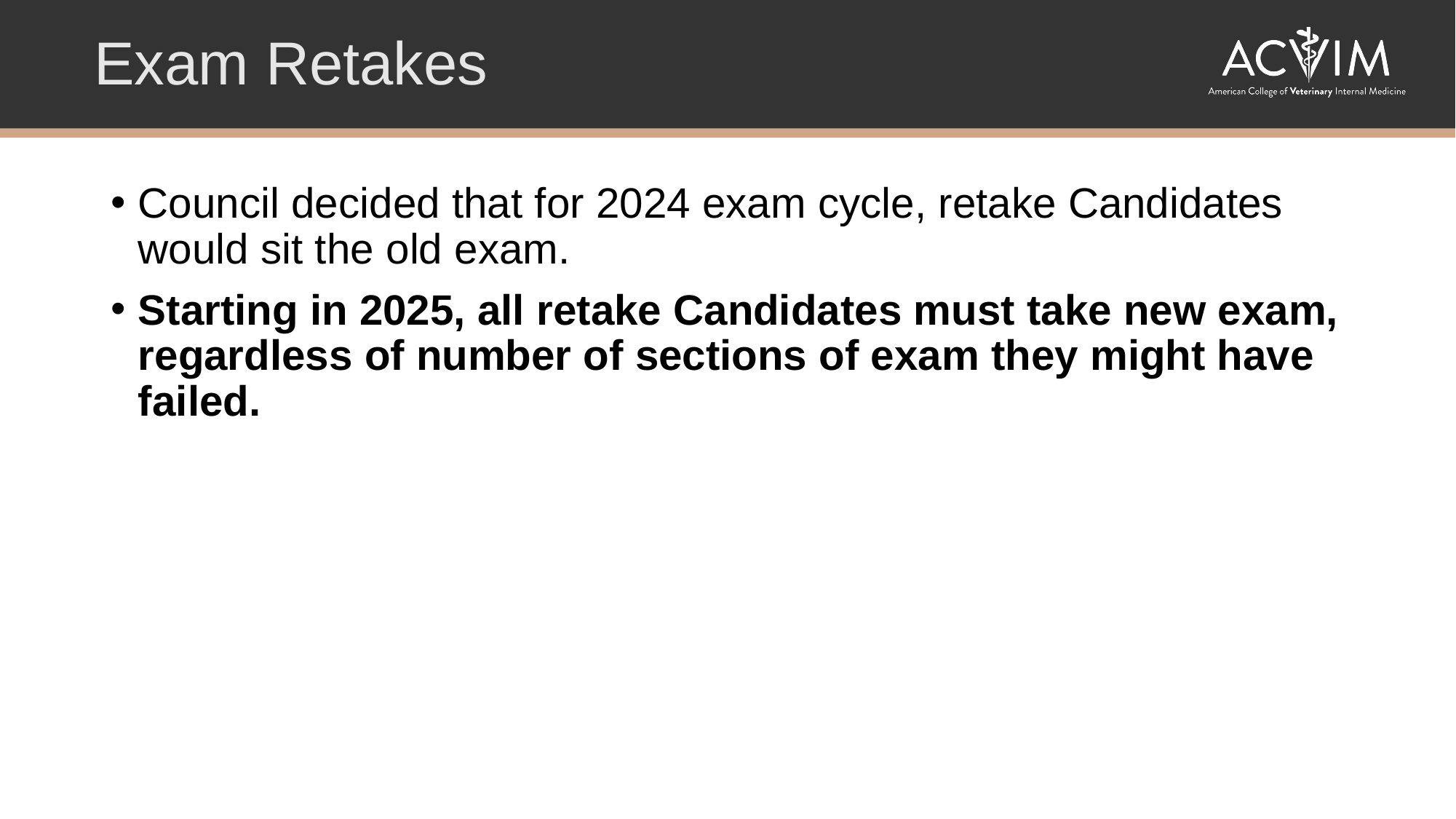

Exam Retakes
Council decided that for 2024 exam cycle, retake Candidates would sit the old exam.
Starting in 2025, all retake Candidates must take new exam, regardless of number of sections of exam they might have failed.